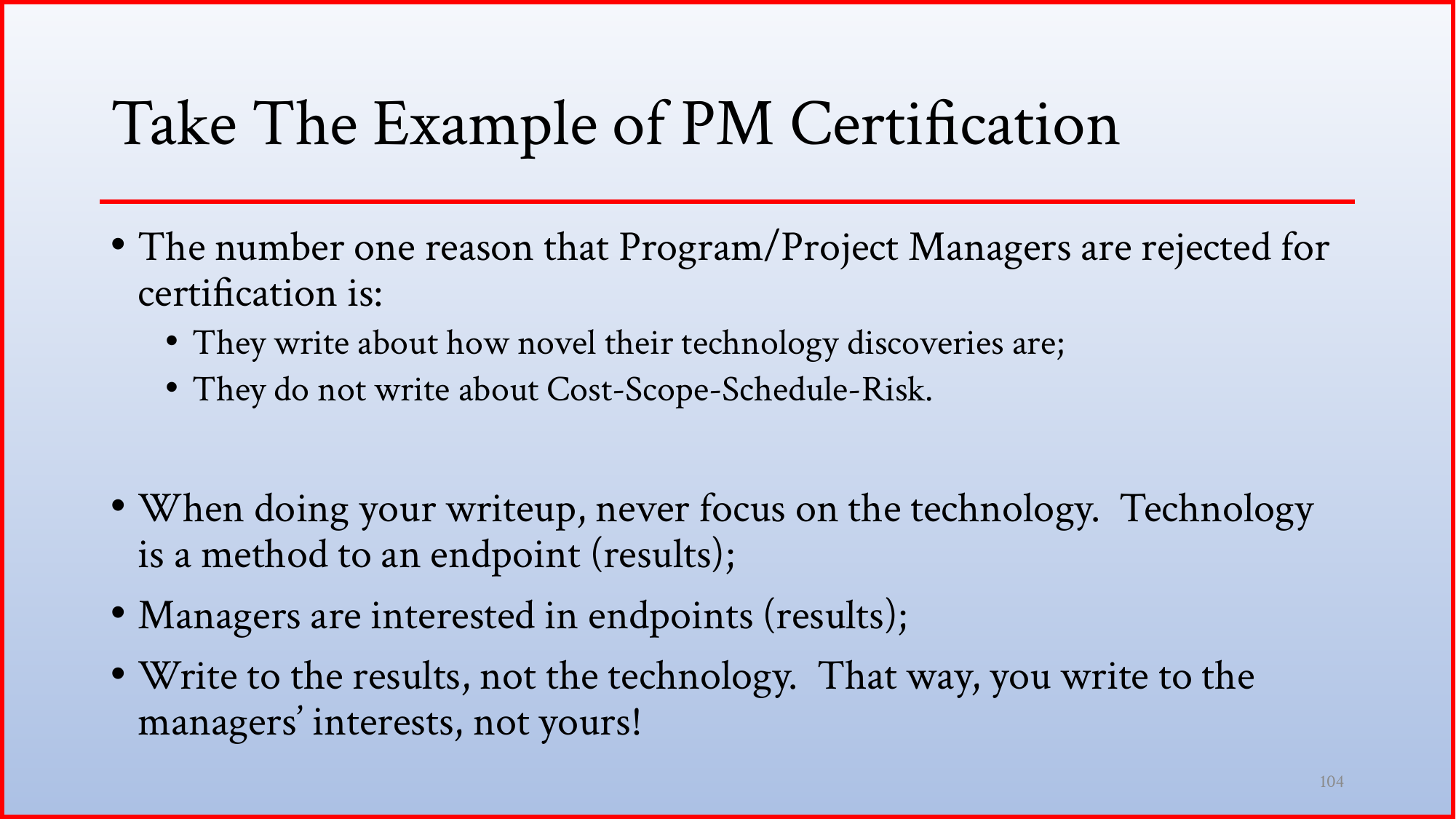

# Take The Example of PM Certification
The number one reason that Program/Project Managers are rejected for certification is:
They write about how novel their technology discoveries are;
They do not write about Cost-Scope-Schedule-Risk.

When doing your writeup, never focus on the technology.  Technology is a method to an endpoint (results);
Managers are interested in endpoints (results);
Write to the results, not the technology.  That way, you write to the managers’ interests, not yours!
104